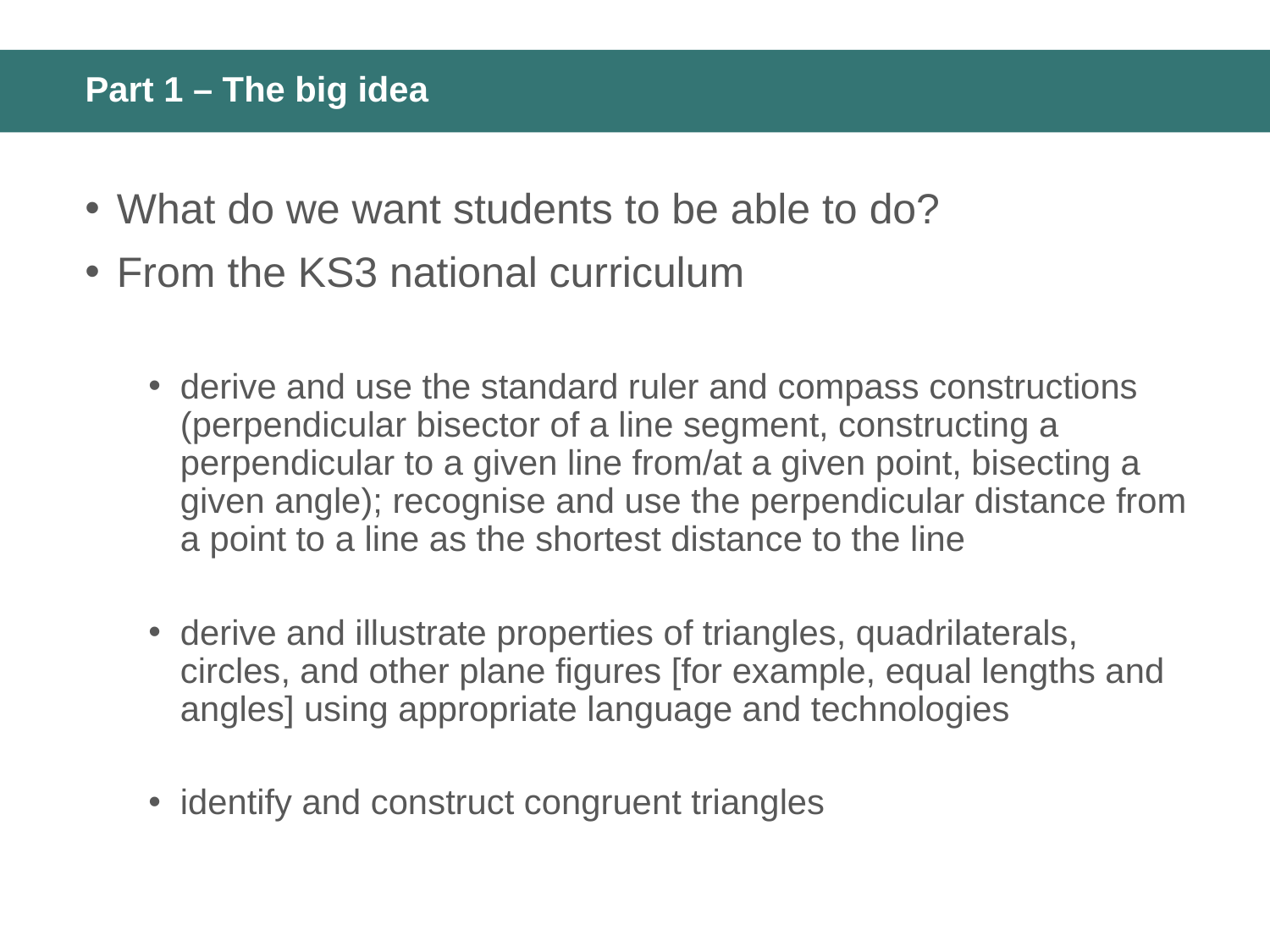

# Part 1 – The big idea
What do we want students to be able to do?
From the KS3 national curriculum

derive and use the standard ruler and compass constructions (perpendicular bisector of a line segment, constructing a perpendicular to a given line from/at a given point, bisecting a given angle); recognise and use the perpendicular distance from a point to a line as the shortest distance to the line

derive and illustrate properties of triangles, quadrilaterals, circles, and other plane figures [for example, equal lengths and angles] using appropriate language and technologies

identify and construct congruent triangles